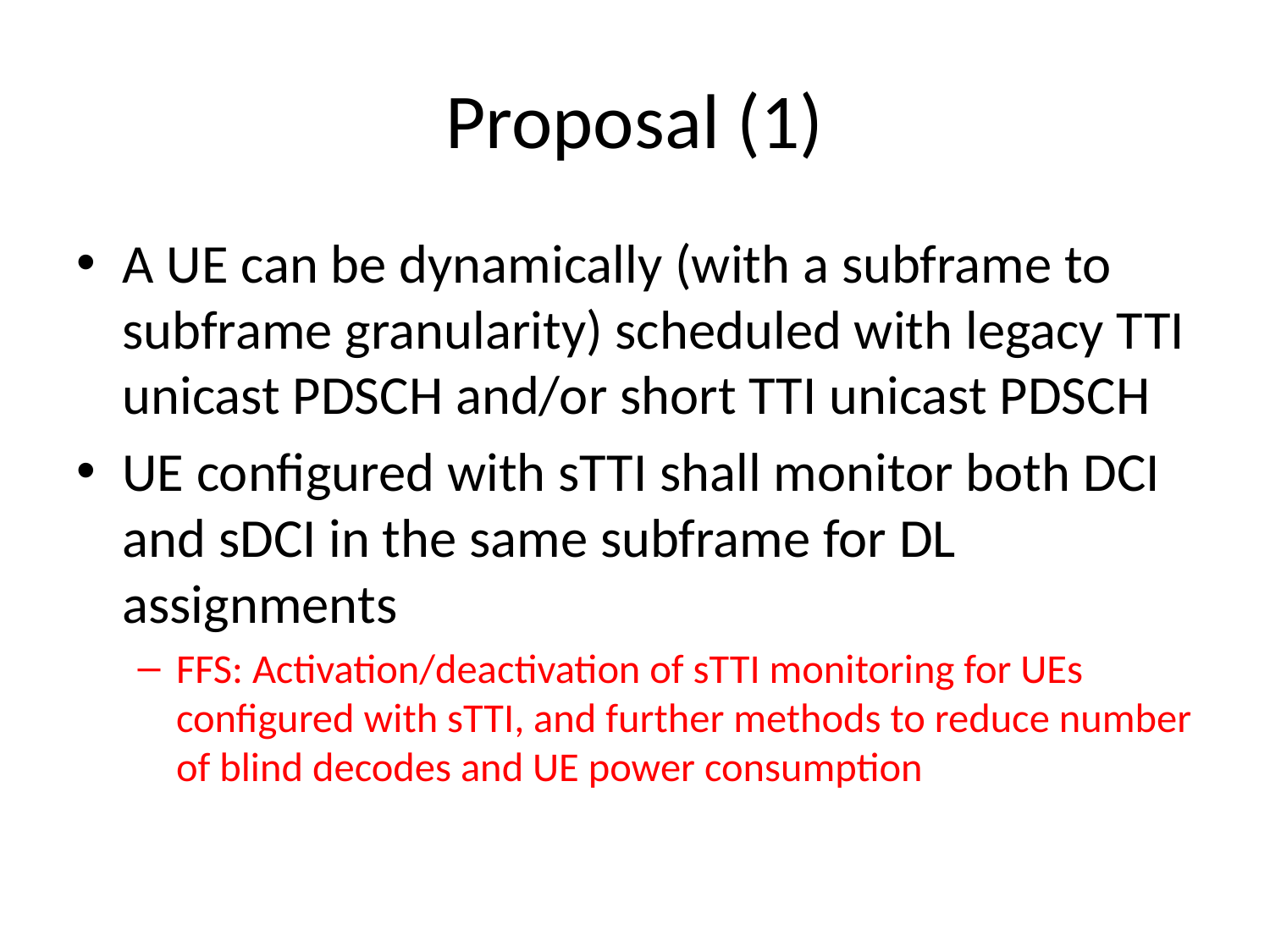

# Proposal (1)
A UE can be dynamically (with a subframe to subframe granularity) scheduled with legacy TTI unicast PDSCH and/or short TTI unicast PDSCH
UE configured with sTTI shall monitor both DCI and sDCI in the same subframe for DL assignments
FFS: Activation/deactivation of sTTI monitoring for UEs configured with sTTI, and further methods to reduce number of blind decodes and UE power consumption